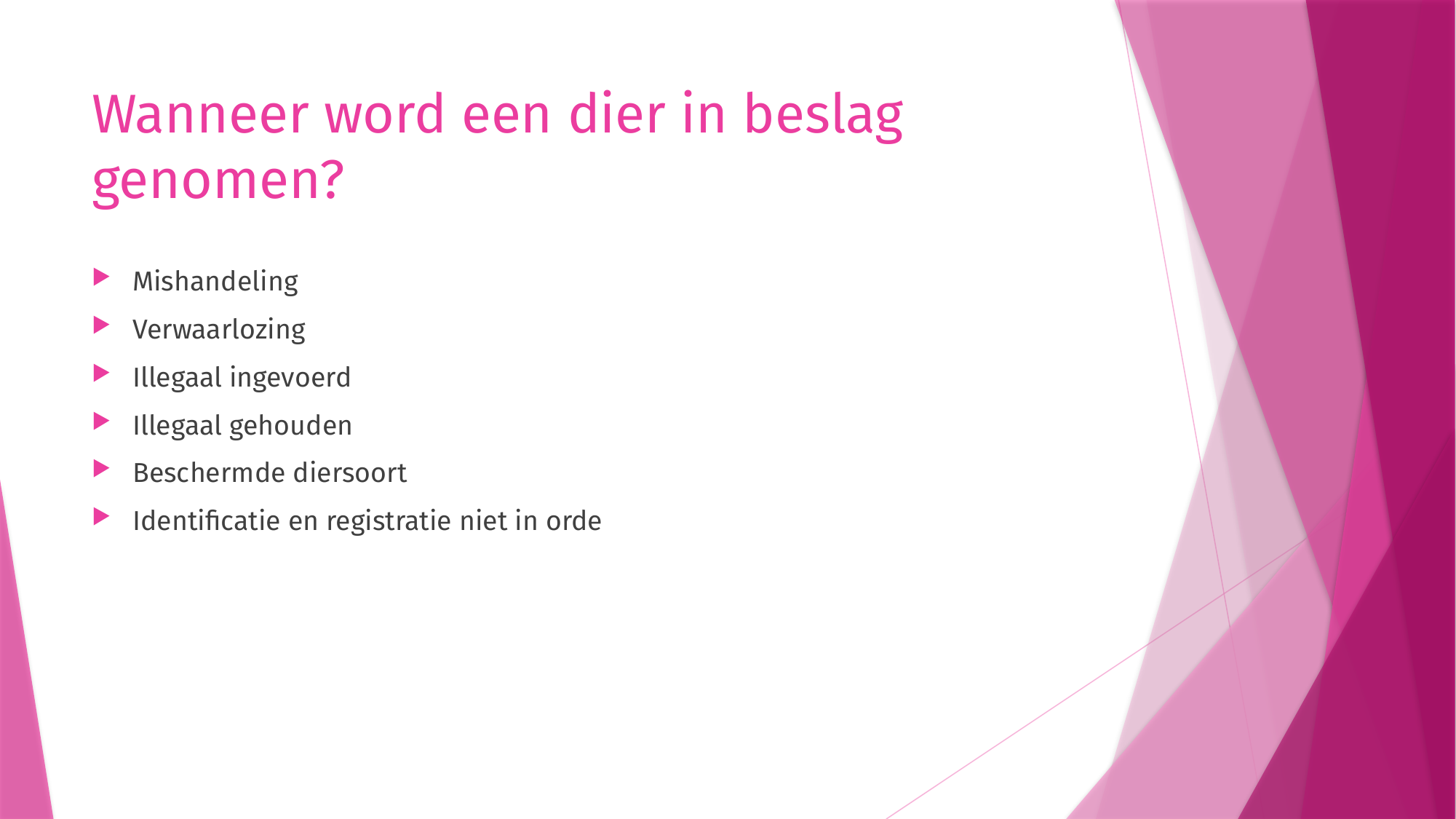

# Wanneer word een dier in beslag genomen?
Mishandeling
Verwaarlozing
Illegaal ingevoerd
Illegaal gehouden
Beschermde diersoort
Identificatie en registratie niet in orde